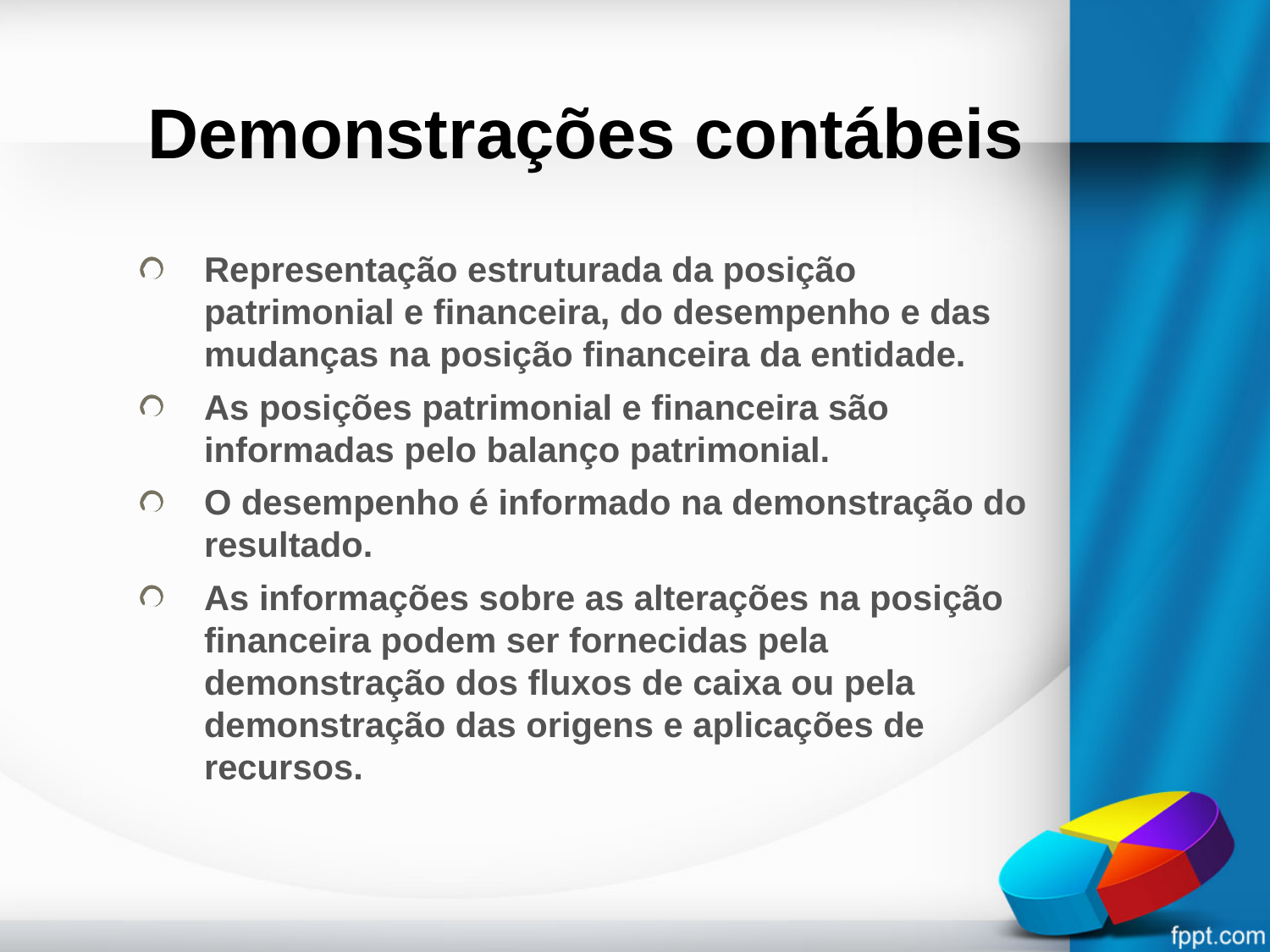

# Demonstrações contábeis
Representação estruturada da posição patrimonial e financeira, do desempenho e das mudanças na posição financeira da entidade.
As posições patrimonial e financeira são informadas pelo balanço patrimonial.
O desempenho é informado na demonstração do resultado.
As informações sobre as alterações na posição financeira podem ser fornecidas pela demonstração dos fluxos de caixa ou pela demonstração das origens e aplicações de recursos.